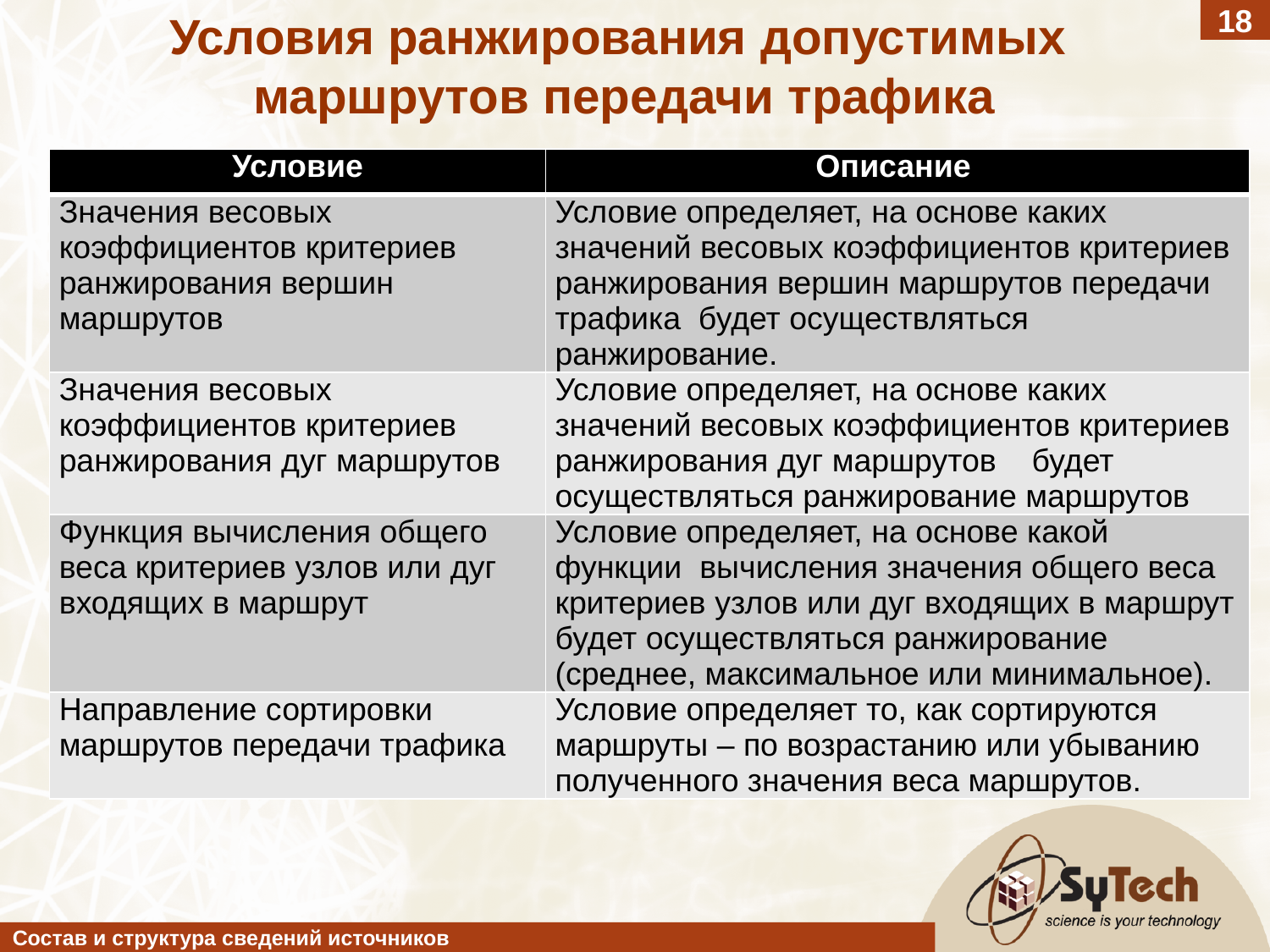

18
Условия ранжирования допустимых
 маршрутов передачи трафика

| Условие | Описание |
| --- | --- |
| Значения весовых коэффициентов критериев ранжирования вершин маршрутов | Условие определяет, на основе каких значений весовых коэффициентов критериев ранжирования вершин маршрутов передачи трафика будет осуществляться ранжирование. |
| Значения весовых коэффициентов критериев ранжирования дуг маршрутов | Условие определяет, на основе каких значений весовых коэффициентов критериев ранжирования дуг маршрутов будет осуществляться ранжирование маршрутов |
| Функция вычисления общего веса критериев узлов или дуг входящих в маршрут | Условие определяет, на основе какой функции вычисления значения общего веса критериев узлов или дуг входящих в маршрут будет осуществляться ранжирование (среднее, максимальное или минимальное). |
| Направление сортировки маршрутов передачи трафика | Условие определяет то, как сортируются маршруты – по возрастанию или убыванию полученного значения веса маршрутов. |
Состав и структура сведений источников